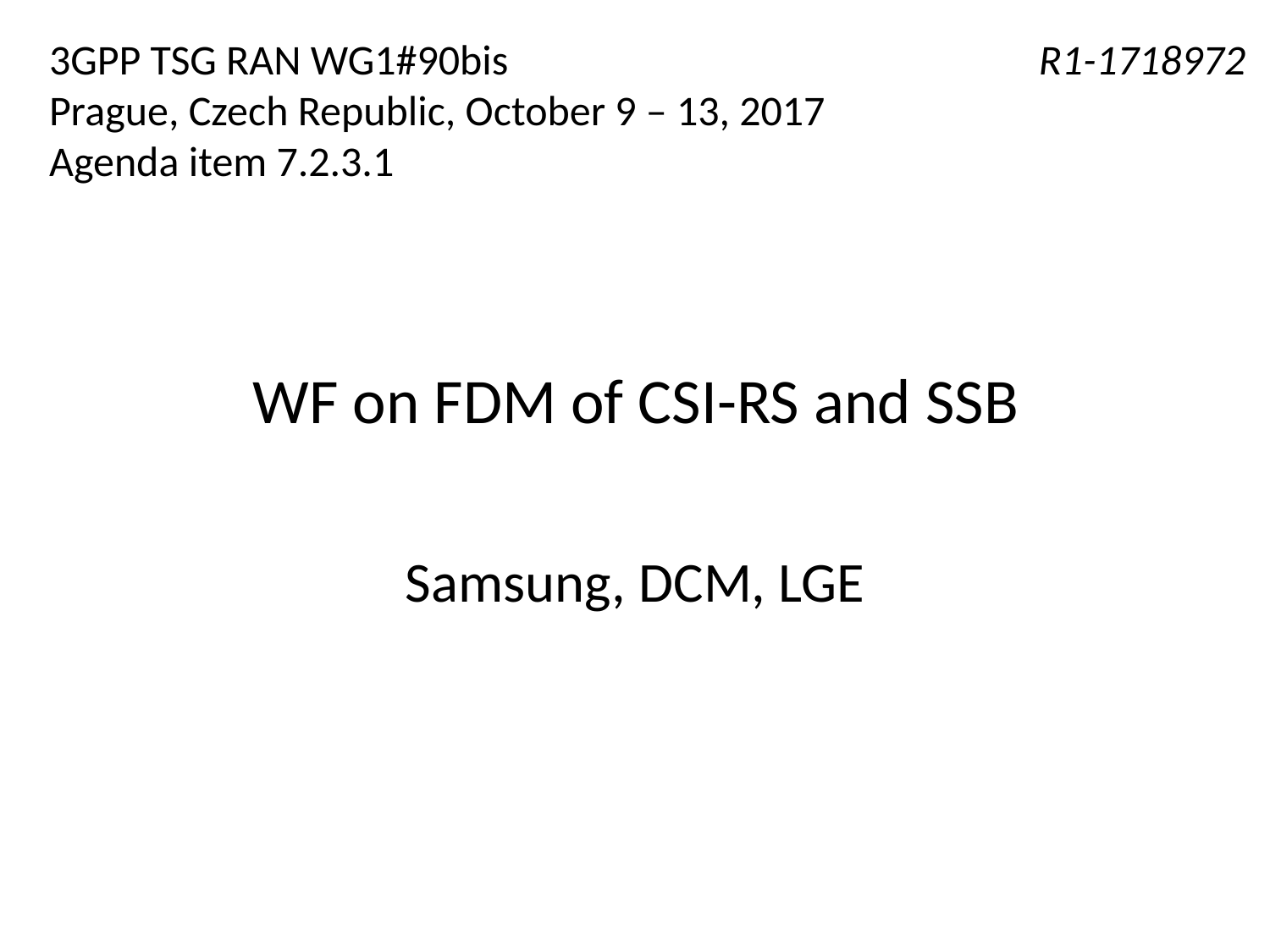

3GPP TSG RAN WG1#90bis
Prague, Czech Republic, October 9 – 13, 2017
Agenda item 7.2.3.1
R1-1718972
# WF on FDM of CSI-RS and SSB
Samsung, DCM, LGE